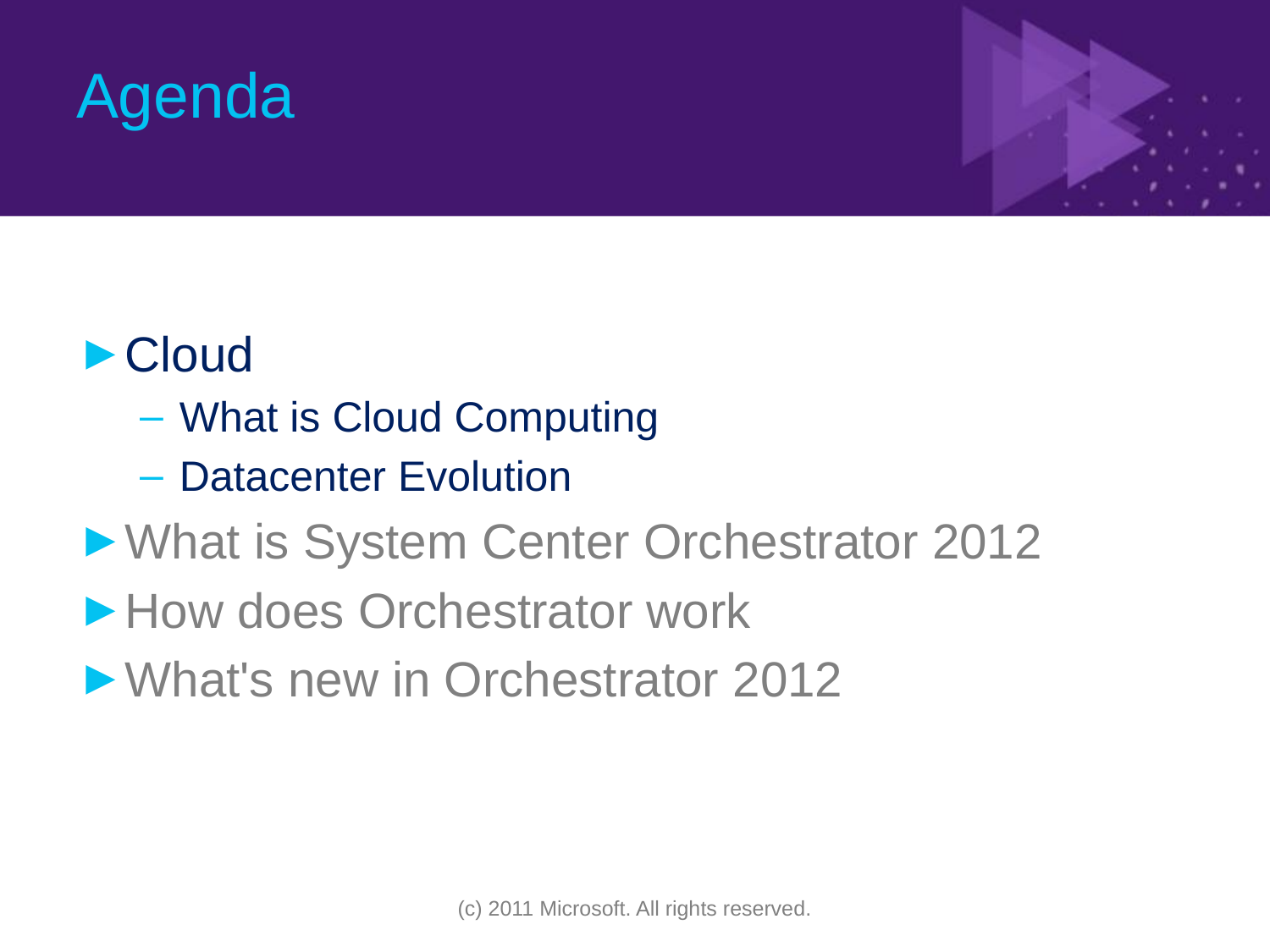

# Agenda
Cloud
What is Cloud Computing
Datacenter Evolution
What is System Center Orchestrator 2012
How does Orchestrator work
What's new in Orchestrator 2012
(c) 2011 Microsoft. All rights reserved.